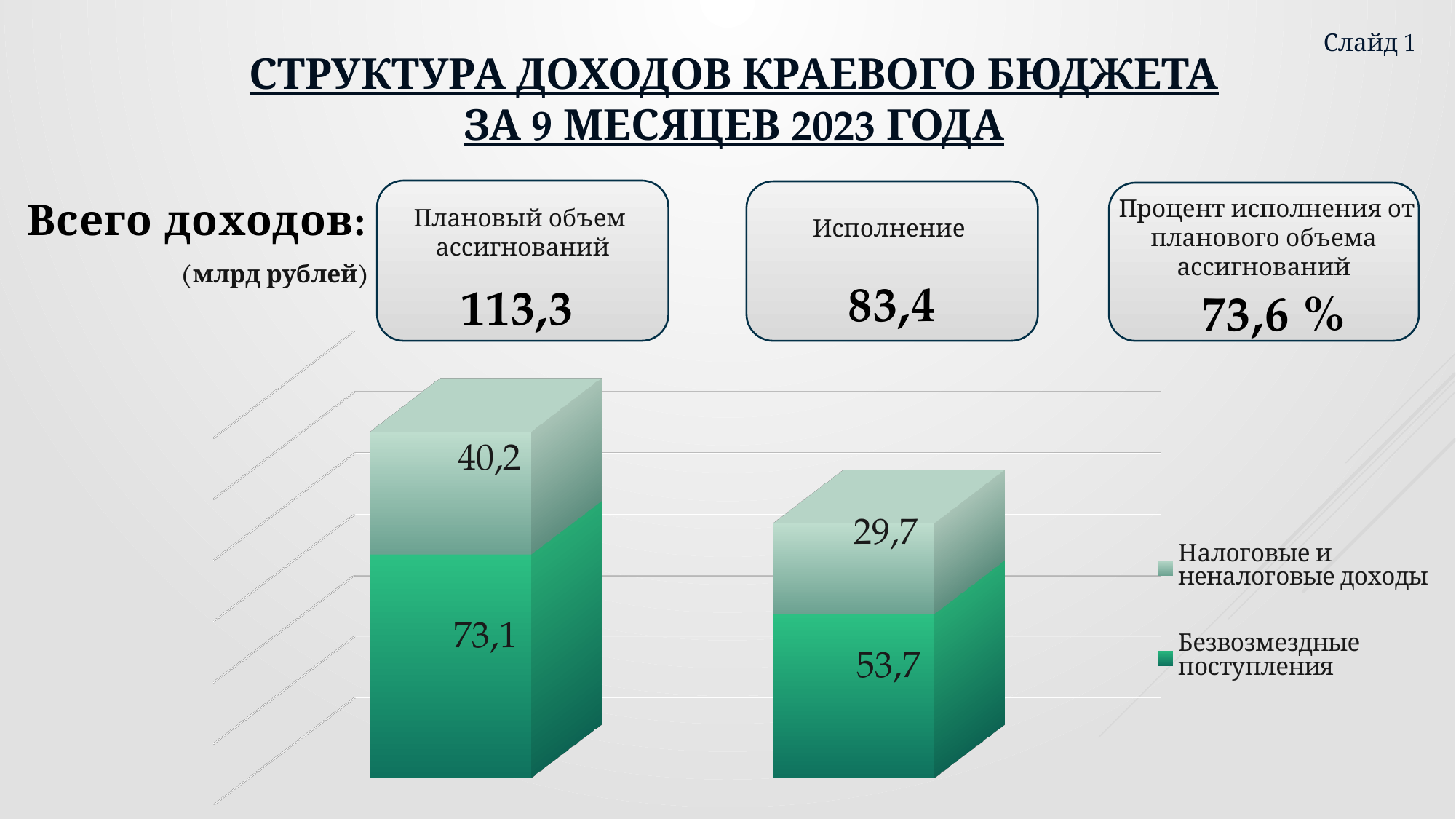

# Структура доходов краевого бюджета ЗА 9 МЕСЯЦЕВ 2023 года
Слайд 1

Всего доходов:
 Процент исполнения от планового объема ассигнований
Плановый объем
ассигнований
Исполнение

(млрд рублей)
83,4
113,3
73,6 %

[unsupported chart]